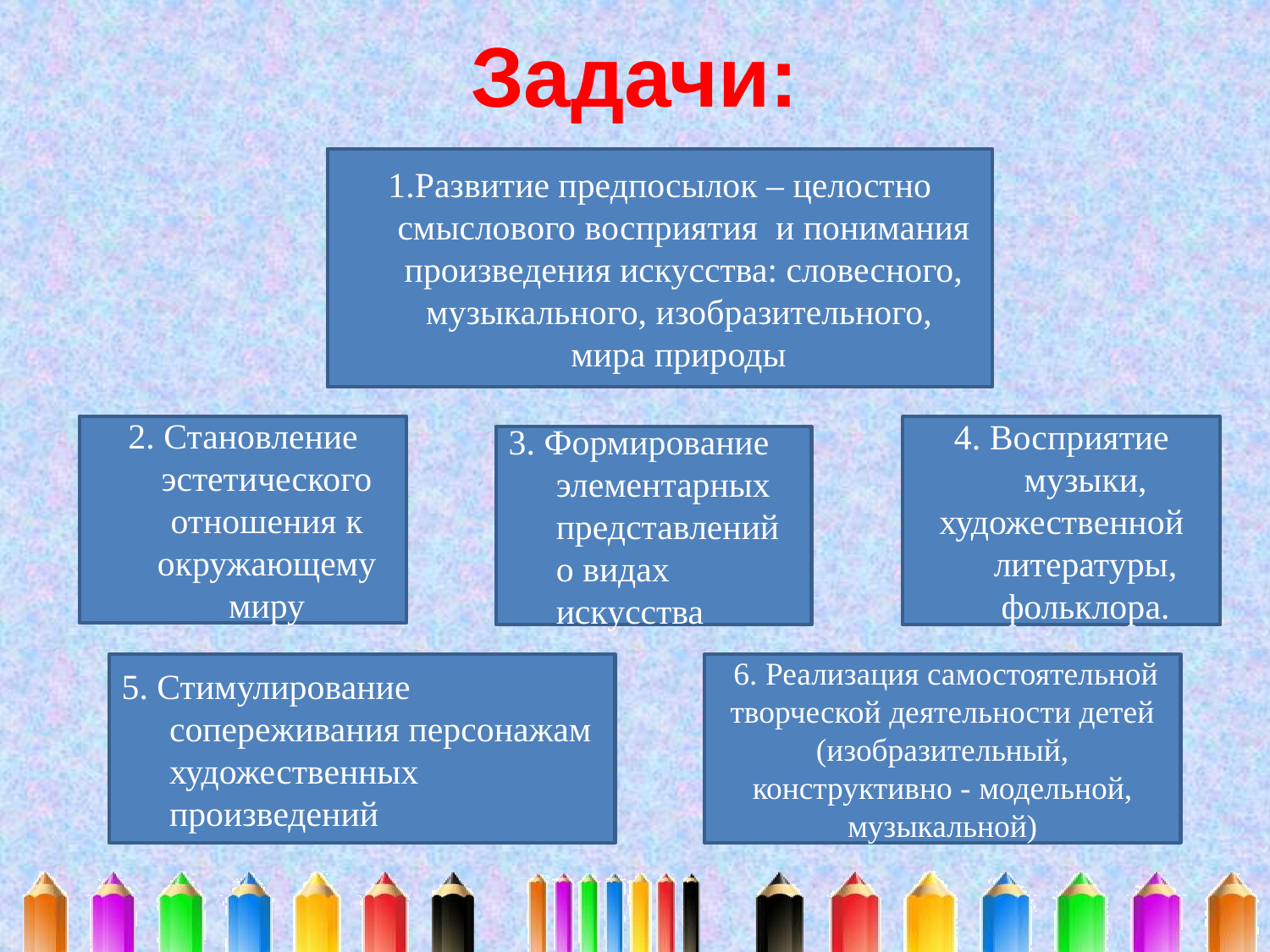

# Задачи:
1.Развитие предпосылок – целостно смыслового восприятия  и понимания произведения искусства: словесного, музыкального, изобразительного,
                          мира природы
2. Становление эстетического отношения к окружающему миру
4. Восприятие музыки,
художественной литературы, фольклора.
3. Формирование элементарных представлений   о видах искусства
5. Стимулирование сопереживания персонажам художественных произведений
 6. Реализация самостоятельной творческой деятельности детей (изобразительный, конструктивно - модельной, музыкальной)